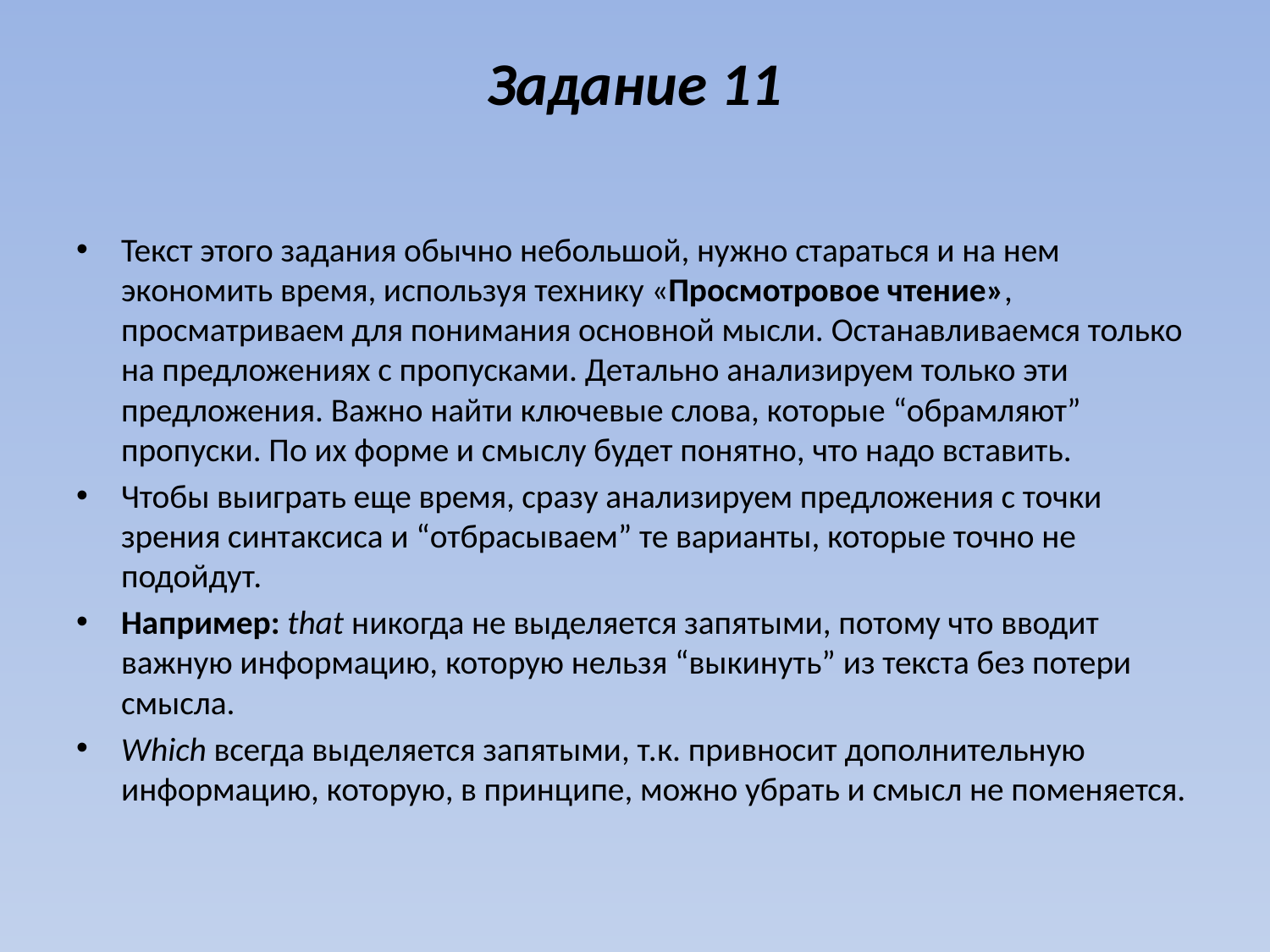

# Задание 11
Текст этого задания обычно небольшой, нужно стараться и на нем экономить время, используя технику «Просмотровое чтение», просматриваем для понимания основной мысли. Останавливаемся только на предложениях с пропусками. Детально анализируем только эти предложения. Важно найти ключевые слова, которые “обрамляют” пропуски. По их форме и смыслу будет понятно, что надо вставить.
Чтобы выиграть еще время, сразу анализируем предложения с точки зрения синтаксиса и “отбрасываем” те варианты, которые точно не подойдут.
Например: that никогда не выделяется запятыми, потому что вводит важную информацию, которую нельзя “выкинуть” из текста без потери смысла.
Which всегда выделяется запятыми, т.к. привносит дополнительную информацию, которую, в принципе, можно убрать и смысл не поменяется.